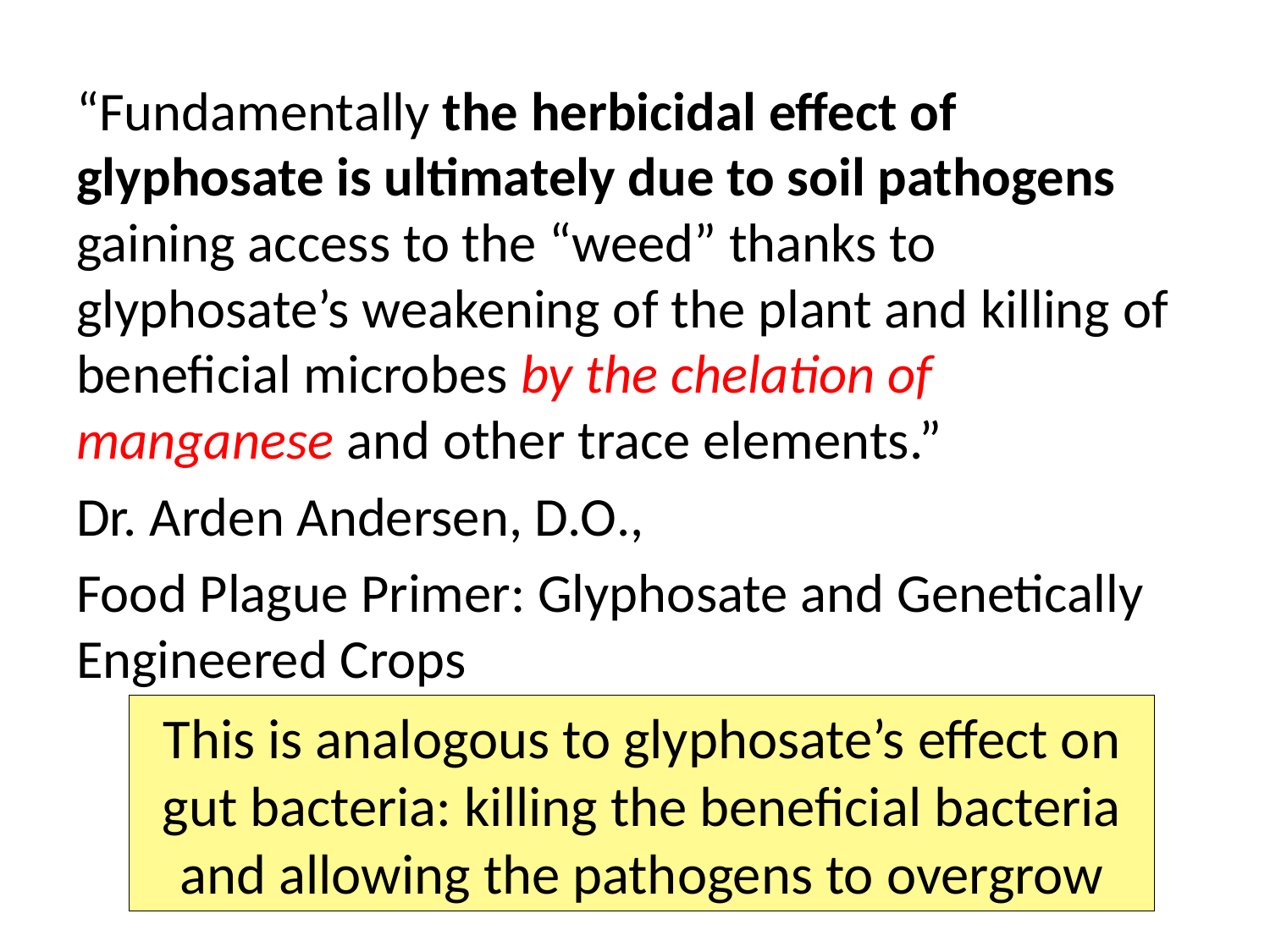

“Fundamentally the herbicidal effect of glyphosate is ultimately due to soil pathogens gaining access to the “weed” thanks to glyphosate’s weakening of the plant and killing of beneficial microbes by the chelation of manganese and other trace elements.”
Dr. Arden Andersen, D.O.,
Food Plague Primer: Glyphosate and Genetically Engineered Crops

This is analogous to glyphosate’s effect on gut bacteria: killing the beneficial bacteria and allowing the pathogens to overgrow